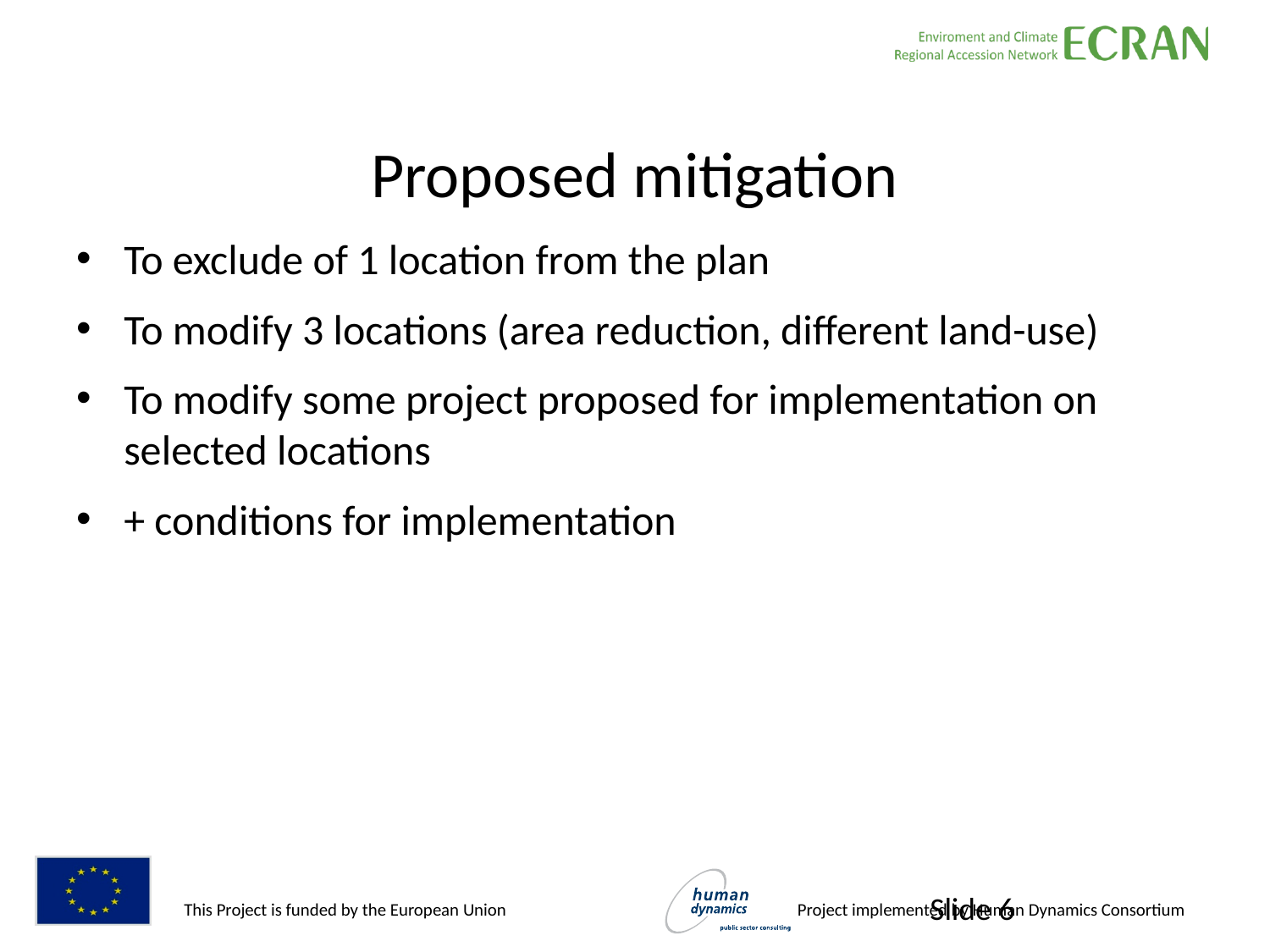

# Proposed mitigation
To exclude of 1 location from the plan
To modify 3 locations (area reduction, different land-use)
To modify some project proposed for implementation on selected locations
+ conditions for implementation
 Slide 6